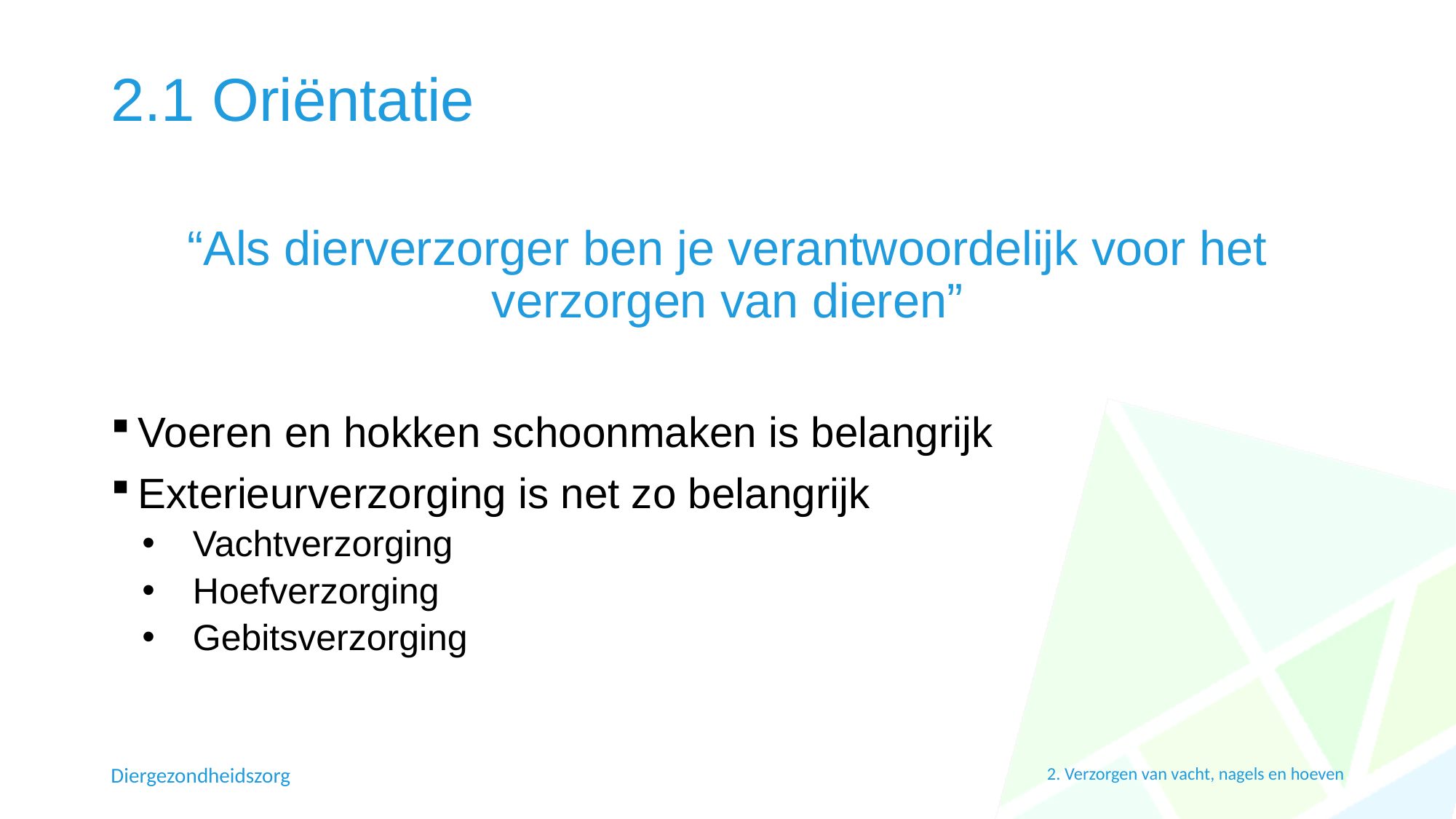

# 2.1 Oriëntatie
“Als dierverzorger ben je verantwoordelijk voor het verzorgen van dieren”

Voeren en hokken schoonmaken is belangrijk
Exterieurverzorging is net zo belangrijk
Vachtverzorging
Hoefverzorging
Gebitsverzorging

Diergezondheidszorg
2. Verzorgen van vacht, nagels en hoeven